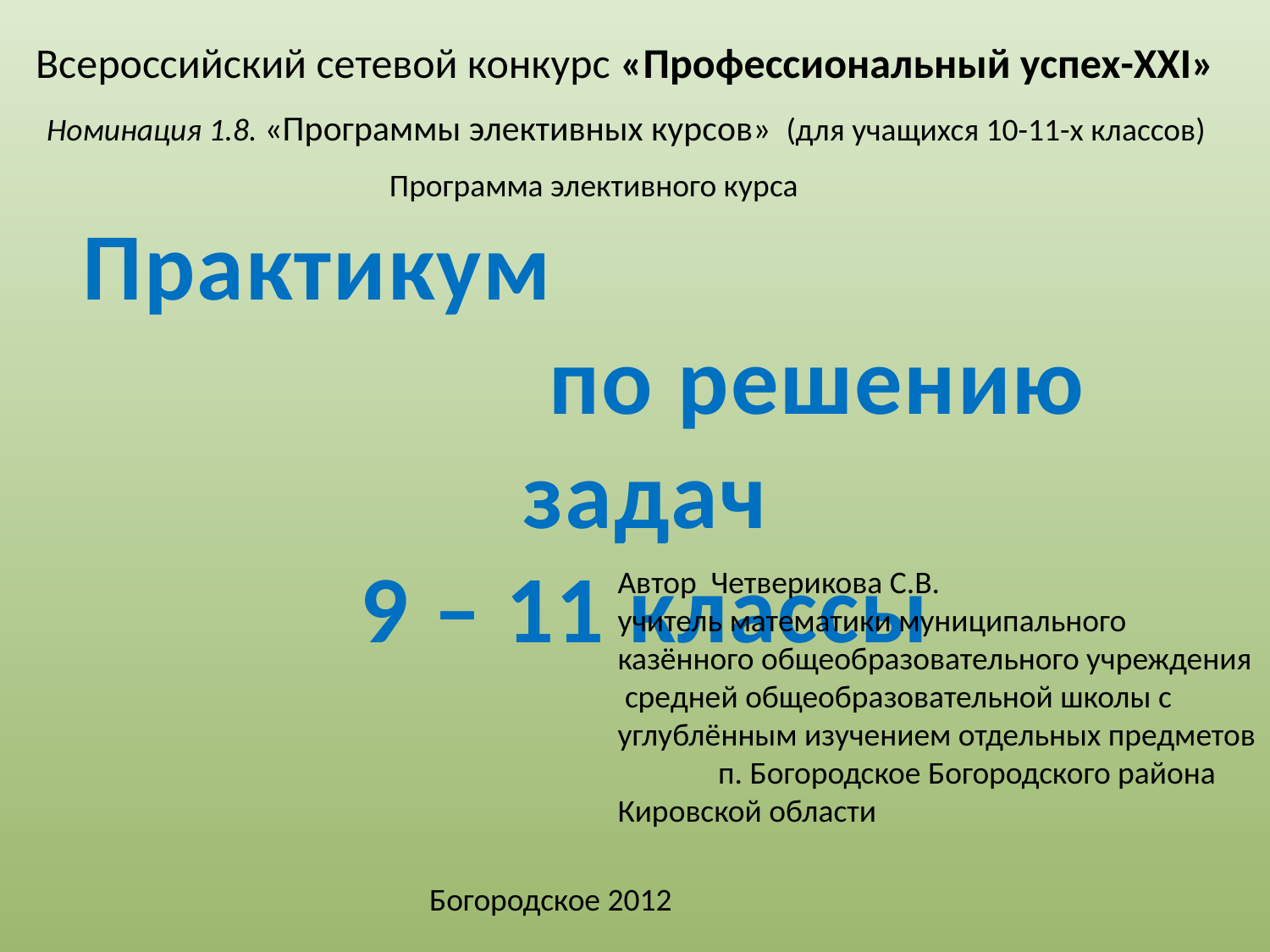

Всероссийский сетевой конкурс «Профессиональный успех-XXI»
  Номинация 1.8. «Программы элективных курсов»  (для учащихся 10-11-х классов)
Программа элективного курса
Практикум                                            по решению задач
9 – 11 классы
Автор  Четверикова С.В.
учитель математики муниципального казённого общеобразовательного учреждения  средней общеобразовательной школы с углублённым изучением отдельных предметов               п. Богородское Богородского района Кировской области

Богородское 2012